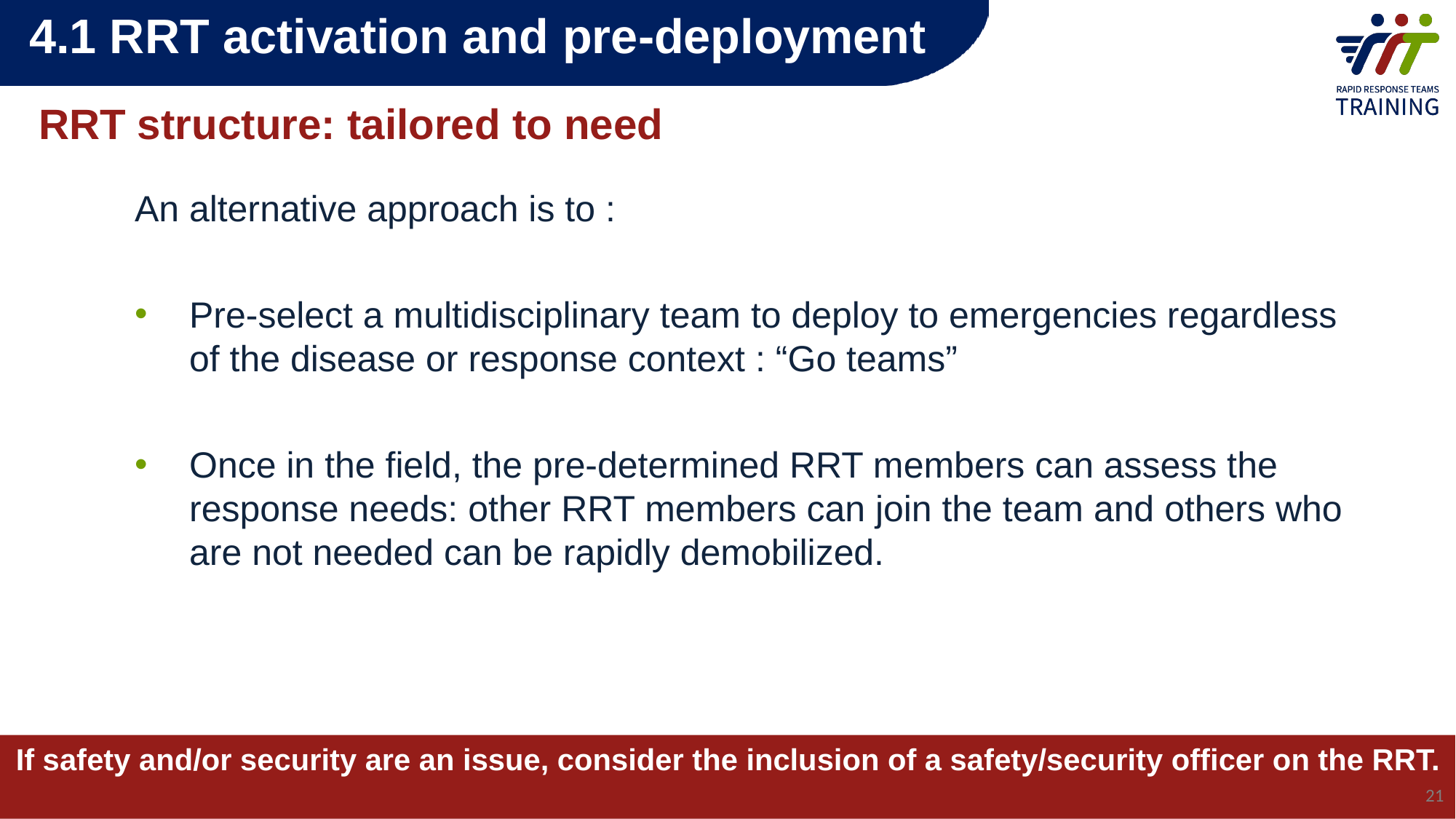

4.1 RRT activation and pre-deployment
# RRT structure: tailored to need
An alternative approach is to :

Pre-select a multidisciplinary team to deploy to emergencies regardless of the disease or response context : “Go teams”

Once in the field, the pre-determined RRT members can assess the response needs: other RRT members can join the team and others who are not needed can be rapidly demobilized.
If safety and/or security are an issue, consider the inclusion of a safety/security officer on the RRT.

21